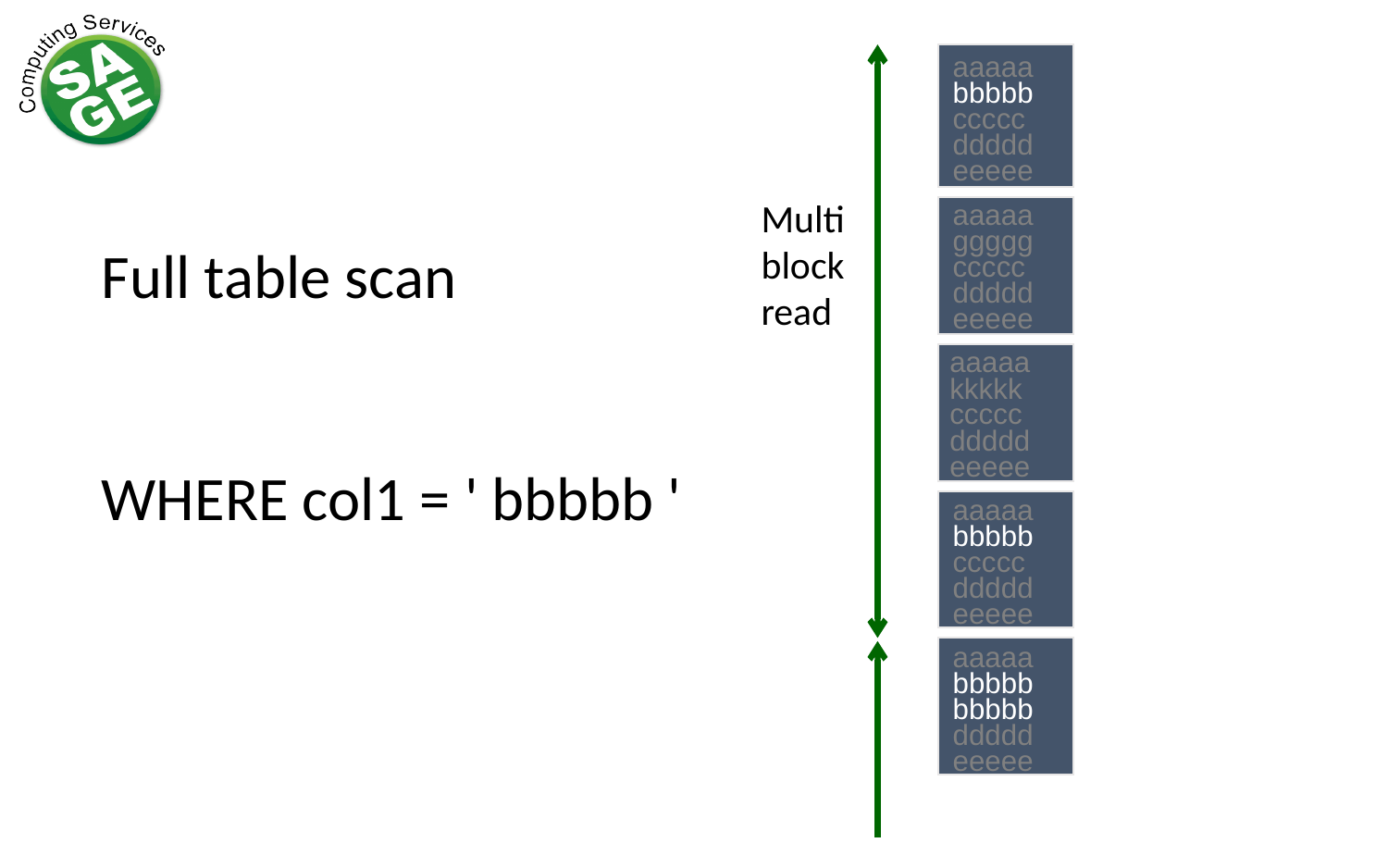

aaaaa
bbbbb
ccccc
ddddd
eeeee
Multi block read

aaaaa
ggggg
ccccc
ddddd
eeeee

Full table scan

WHERE col1 = ' bbbbb '

aaaaa
kkkkk
ccccc
ddddd
eeeee

aaaaa
bbbbb
ccccc
ddddd
eeeee

aaaaa
bbbbb
bbbbb
ddddd
eeeee